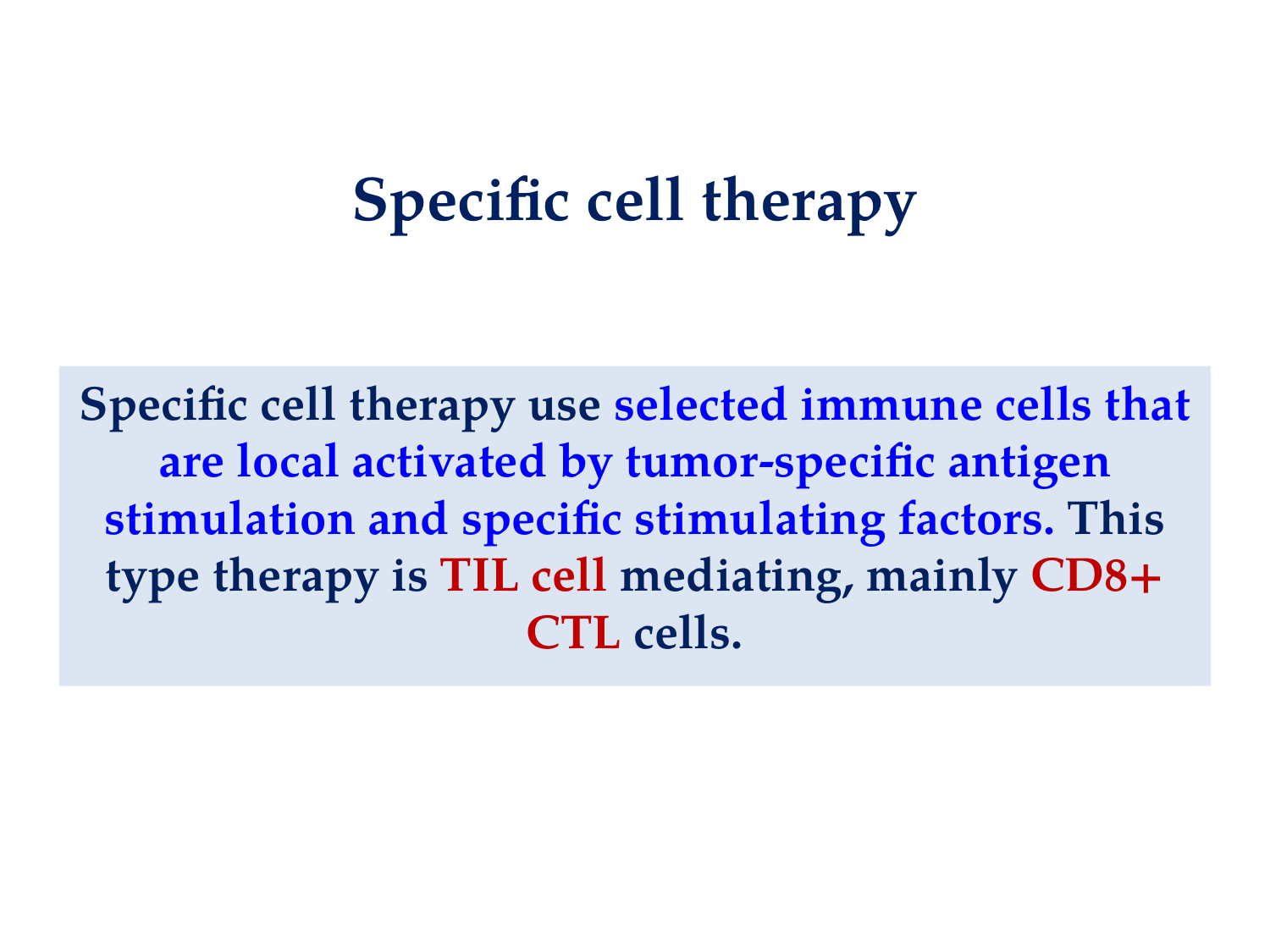

# Specific cell therapy
Specific cell therapy use selected immune cells that are local activated by tumor-specific antigen stimulation and specific stimulating factors. This type therapy is TIL cell mediating, mainly CD8+ CTL cells.